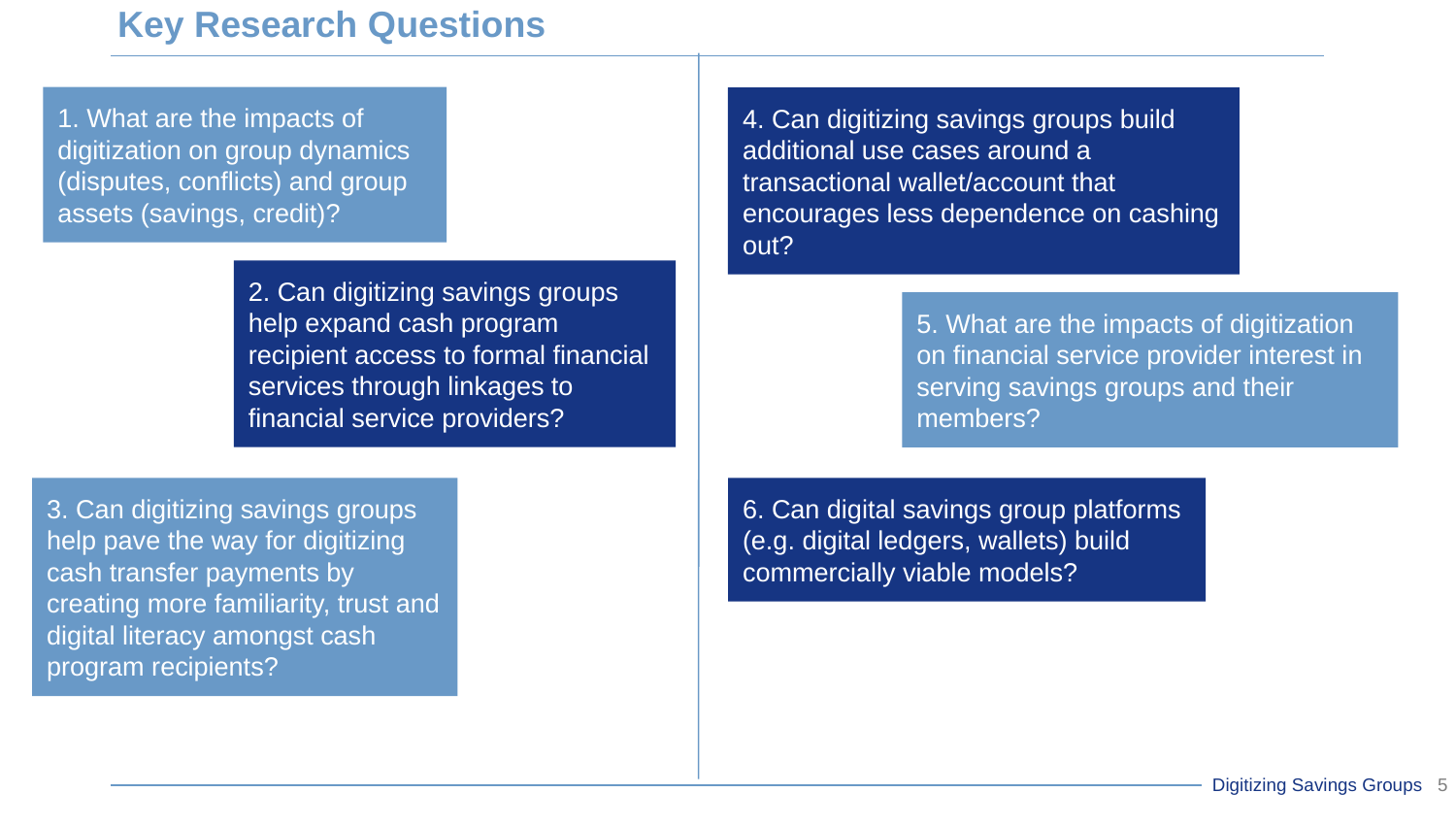

# Key Research Questions
1. What are the impacts of digitization on group dynamics (disputes, conflicts) and group assets (savings, credit)?
4. Can digitizing savings groups build additional use cases around a transactional wallet/account that encourages less dependence on cashing out?
2. Can digitizing savings groups help expand cash program recipient access to formal financial services through linkages to financial service providers?
5. What are the impacts of digitization on financial service provider interest in serving savings groups and their members?
3. Can digitizing savings groups help pave the way for digitizing cash transfer payments by creating more familiarity, trust and digital literacy amongst cash program recipients?
6. Can digital savings group platforms (e.g. digital ledgers, wallets) build commercially viable models?
Digitizing Savings Groups   5